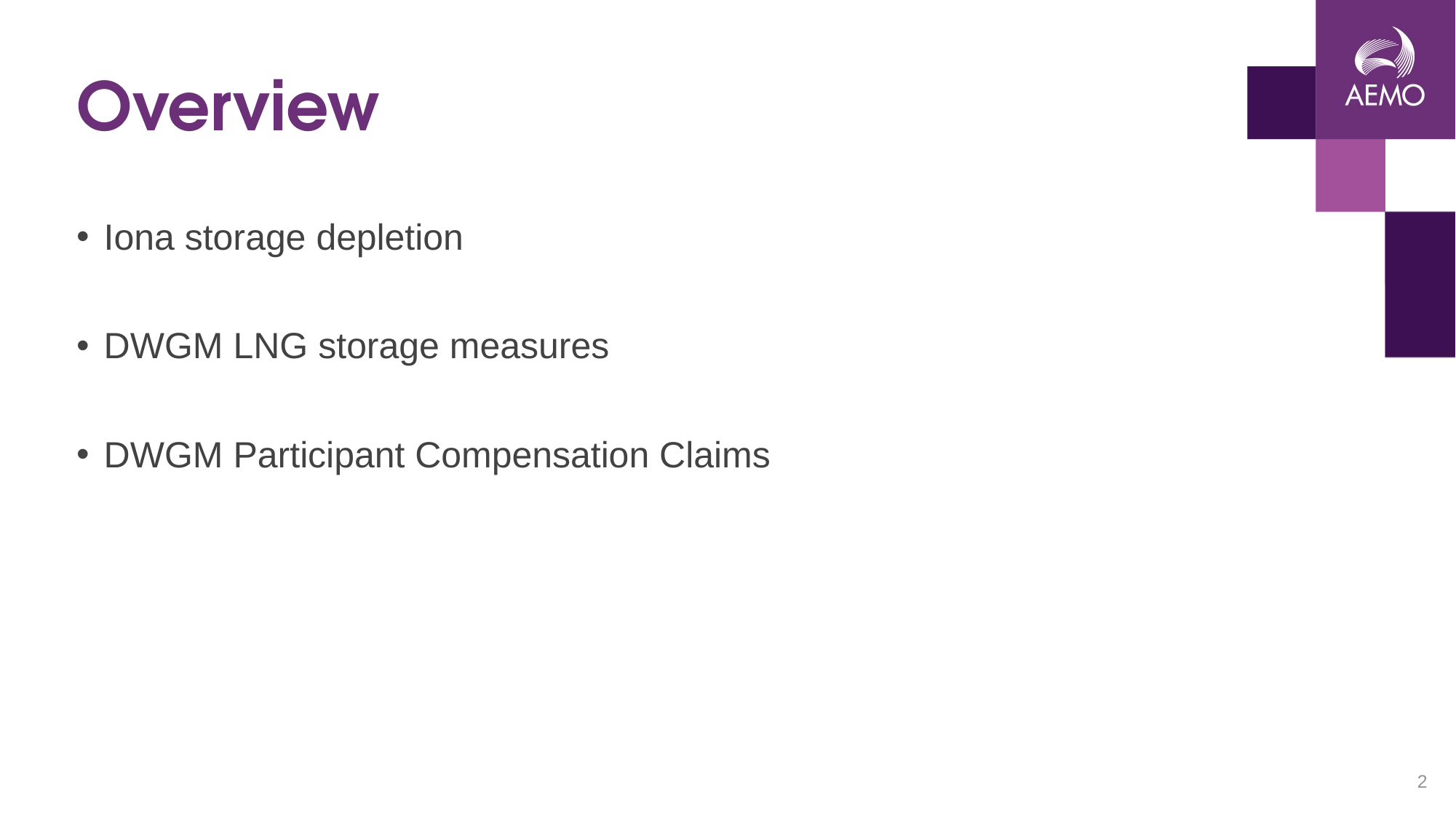

# Overview
Iona storage depletion

DWGM LNG storage measures

DWGM Participant Compensation Claims

2